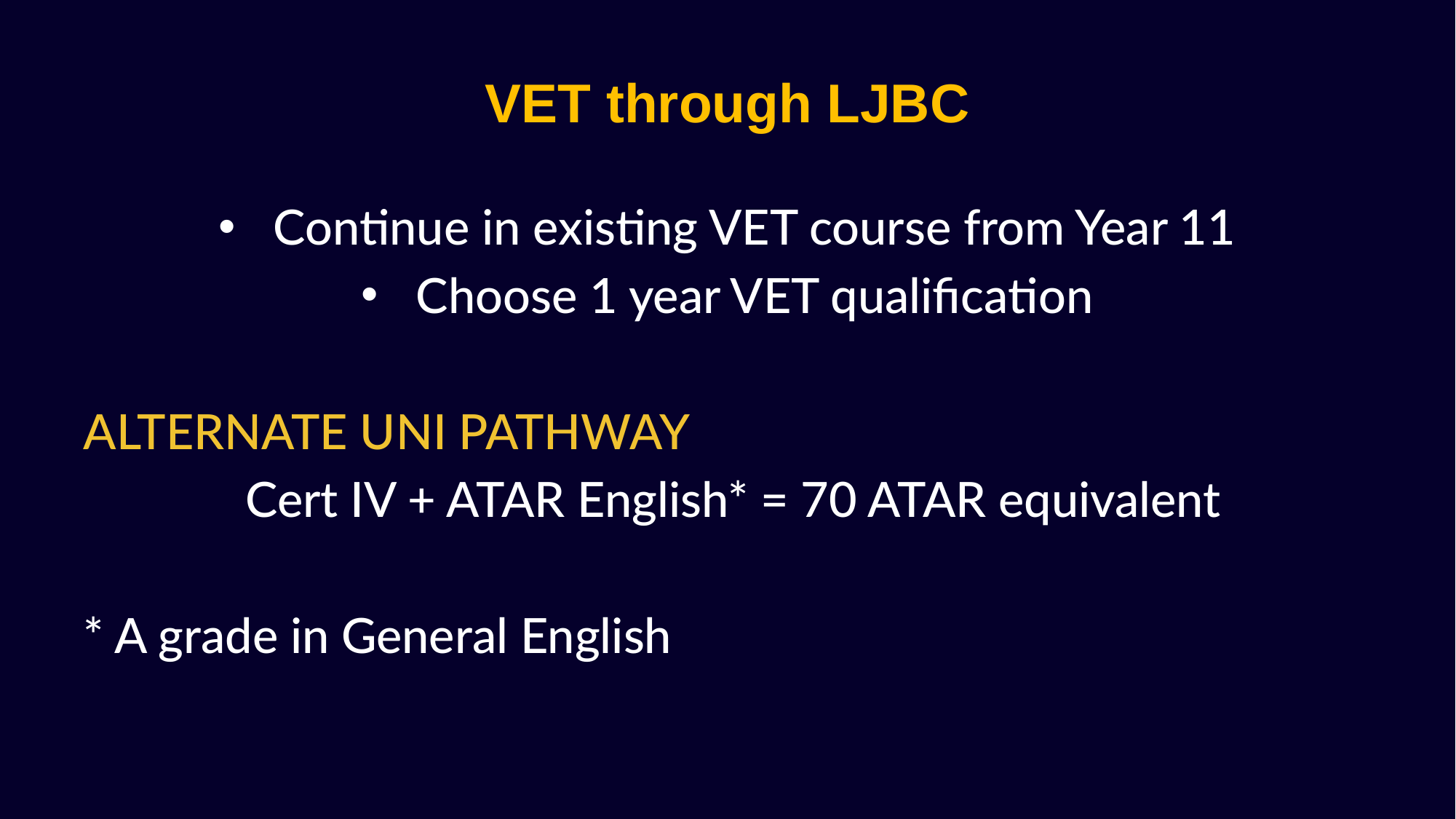

# VET through LJBC
Continue in existing VET course from Year 11
Choose 1 year VET qualification

ALTERNATE UNI PATHWAY
  Cert IV + ATAR English* = 70 ATAR equivalent

* A grade in General English